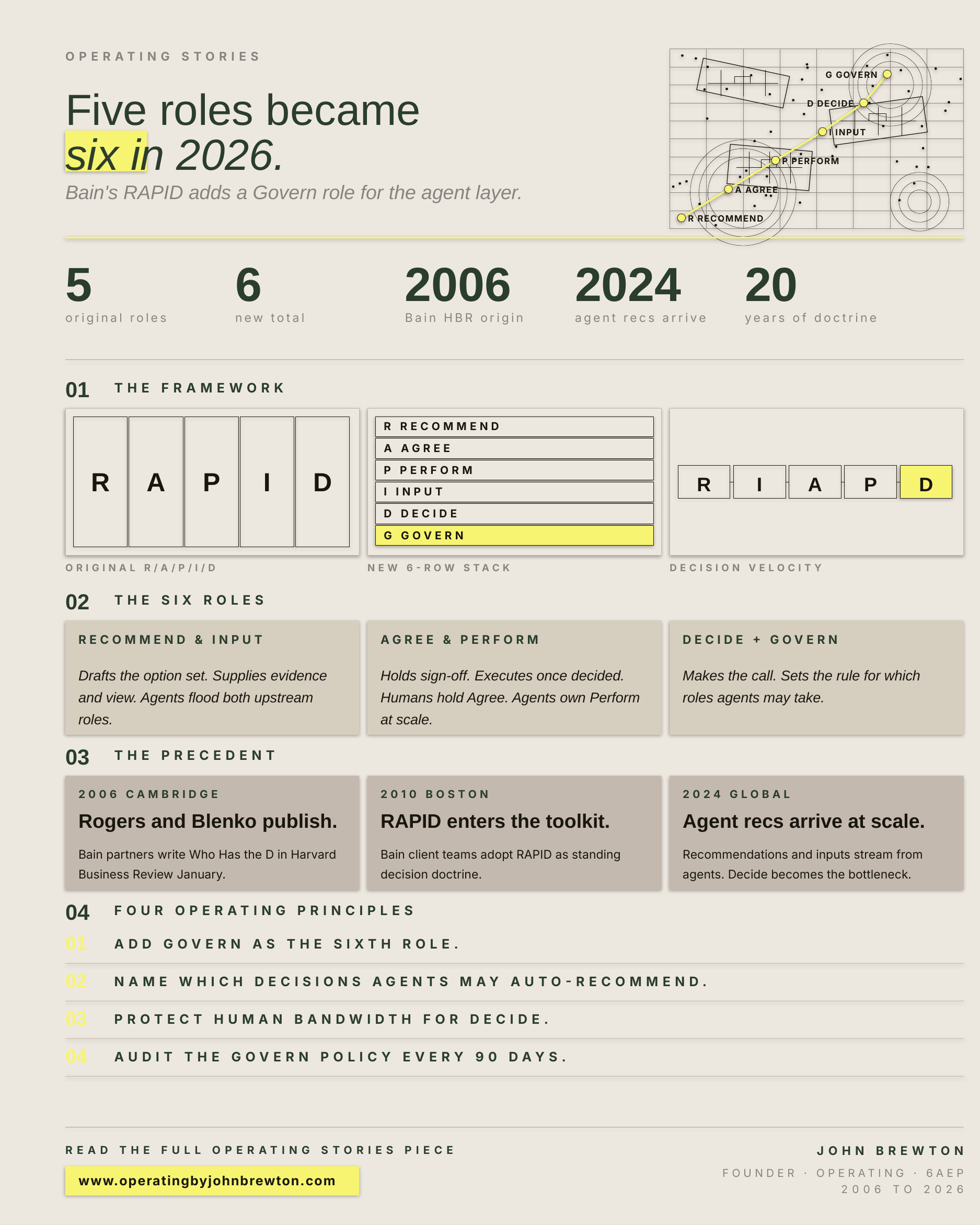

OPERATING STORIES

G GOVERN

Five roles became

D DECIDE

six in 2026.
I INPUT

P PERFORM

Bain's RAPID adds a Govern role for the agent layer.

A AGREE

R RECOMMEND

5
6
2006
2024
20
original roles
new total
Bain HBR origin
agent recs arrive
years of doctrine

01
THE FRAMEWORK

R RECOMMEND

A AGREE

P PERFORM
R
A
P
I
D

R
I
A
P
D

I INPUT

D DECIDE

G GOVERN
ORIGINAL R/A/P/I/D
NEW 6-ROW STACK
DECISION VELOCITY
02
THE SIX ROLES

RECOMMEND & INPUT
AGREE & PERFORM
DECIDE + GOVERN
Drafts the option set. Supplies evidence and view. Agents flood both upstream roles.
Holds sign-off. Executes once decided. Humans hold Agree. Agents own Perform at scale.
Makes the call. Sets the rule for which roles agents may take.
03
THE PRECEDENT

2006 CAMBRIDGE
2010 BOSTON
2024 GLOBAL
Rogers and Blenko publish.
RAPID enters the toolkit.
Agent recs arrive at scale.
Bain partners write Who Has the D in Harvard Business Review January.
Bain client teams adopt RAPID as standing decision doctrine.
Recommendations and inputs stream from agents. Decide becomes the bottleneck.
04
FOUR OPERATING PRINCIPLES
01
ADD GOVERN AS THE SIXTH ROLE.
02
NAME WHICH DECISIONS AGENTS MAY AUTO-RECOMMEND.
03
PROTECT HUMAN BANDWIDTH FOR DECIDE.
04
AUDIT THE GOVERN POLICY EVERY 90 DAYS.

READ THE FULL OPERATING STORIES PIECE
JOHN BREWTON

FOUNDER · OPERATING · 6AEP
www.operatingbyjohnbrewton.com
2006 TO 2026